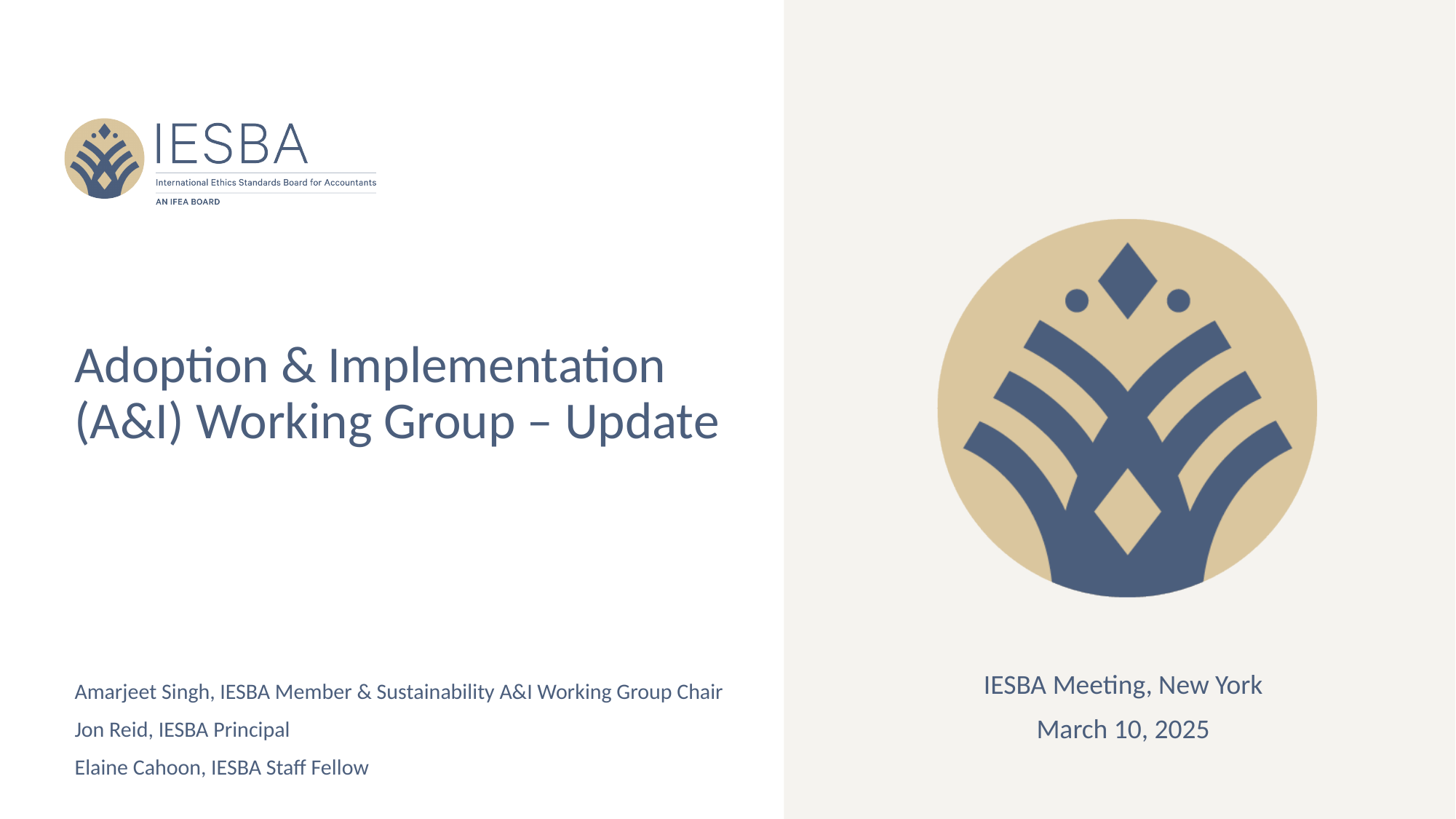

# Adoption & Implementation (A&I) Working Group – Update
IESBA Meeting, New York
March 10, 2025

Amarjeet Singh, IESBA Member & Sustainability A&I Working Group Chair
Jon Reid, IESBA Principal
Elaine Cahoon, IESBA Staff Fellow